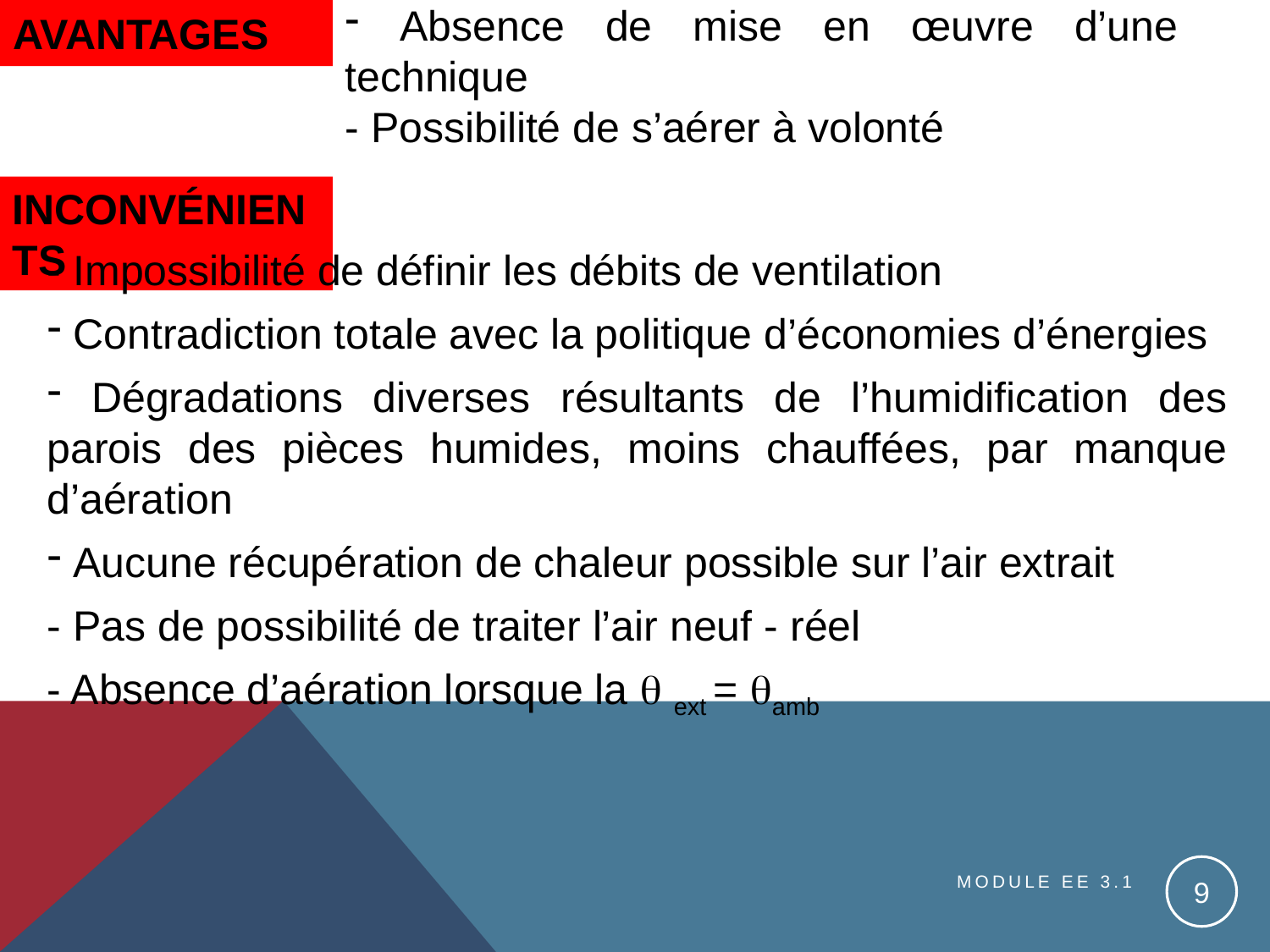

# Avantages
 Absence de mise en œuvre d’une technique
- Possibilité de s’aérer à volonté
Inconvénients
- Impossibilité de définir les débits de ventilation
 Contradiction totale avec la politique d’économies d’énergies
 Dégradations diverses résultants de l’humidification des parois des pièces humides, moins chauffées, par manque d’aération
 Aucune récupération de chaleur possible sur l’air extrait
- Pas de possibilité de traiter l’air neuf - réel
- Absence d’aération lorsque la θ ext = θamb
9
Module EE 3.1